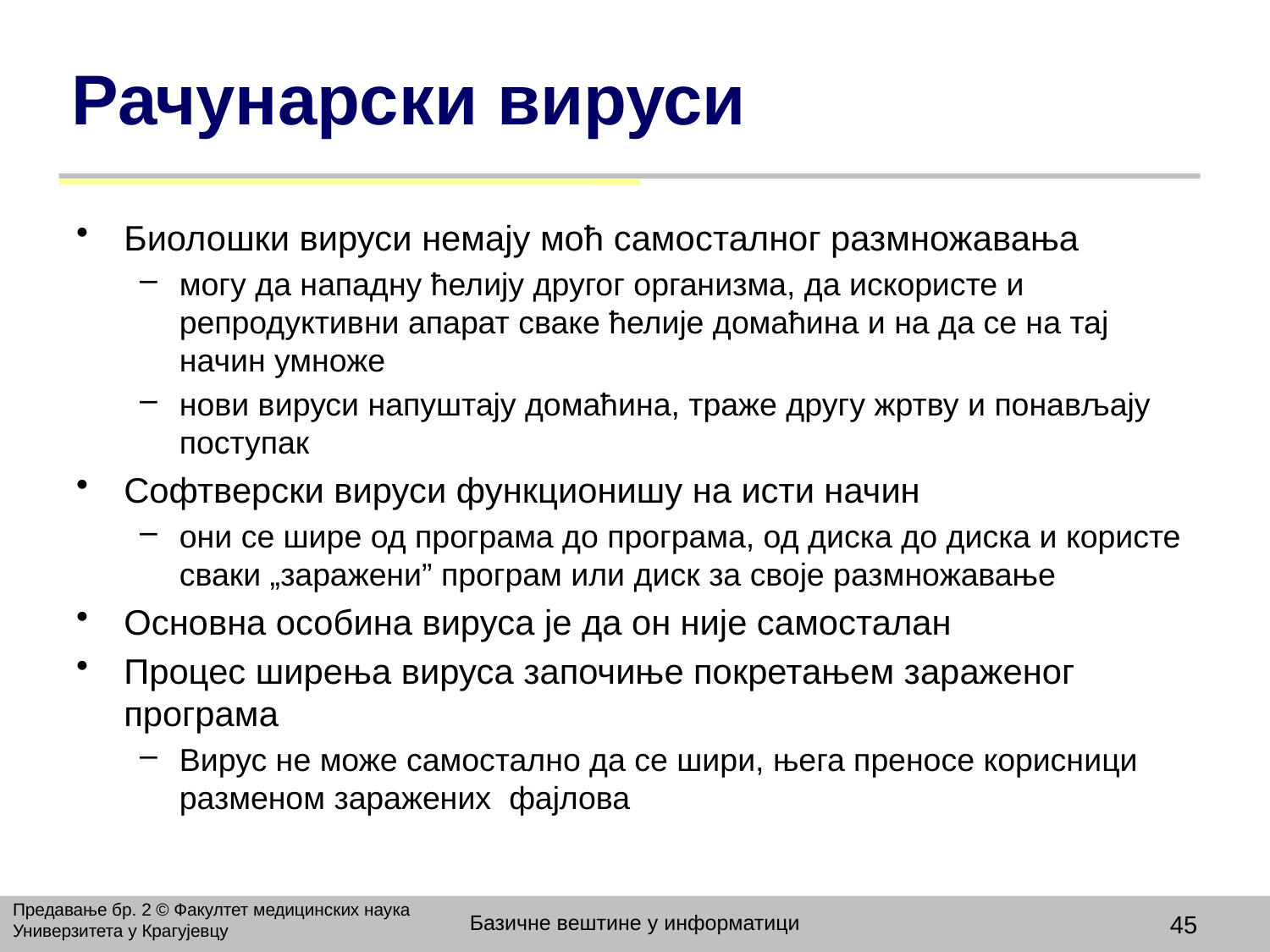

# Рачунарски вируси
Биолошки вируси немају моћ самосталног размножавања
могу да нападну ћелију другог организма, да искористе и репродуктивни апарат сваке ћелије домаћина и на да се на тај начин умноже
нови вируси напуштају домаћина, траже другу жртву и понављају поступак
Софтверски вируси функционишу на исти начин
они се шире од програма до програма, од диска до диска и користе сваки „заражени” програм или диск за своје размножавање
Основна особина вируса је да он није самосталан
Процес ширења вируса започиње покретањем зараженог програма
Вирус не може самостално да се шири, њега преносе корисници разменом заражених  фајлова
Предавање бр. 2 © Факултет медицинских наука Универзитета у Крагујевцу
Базичне вештине у информатици
45